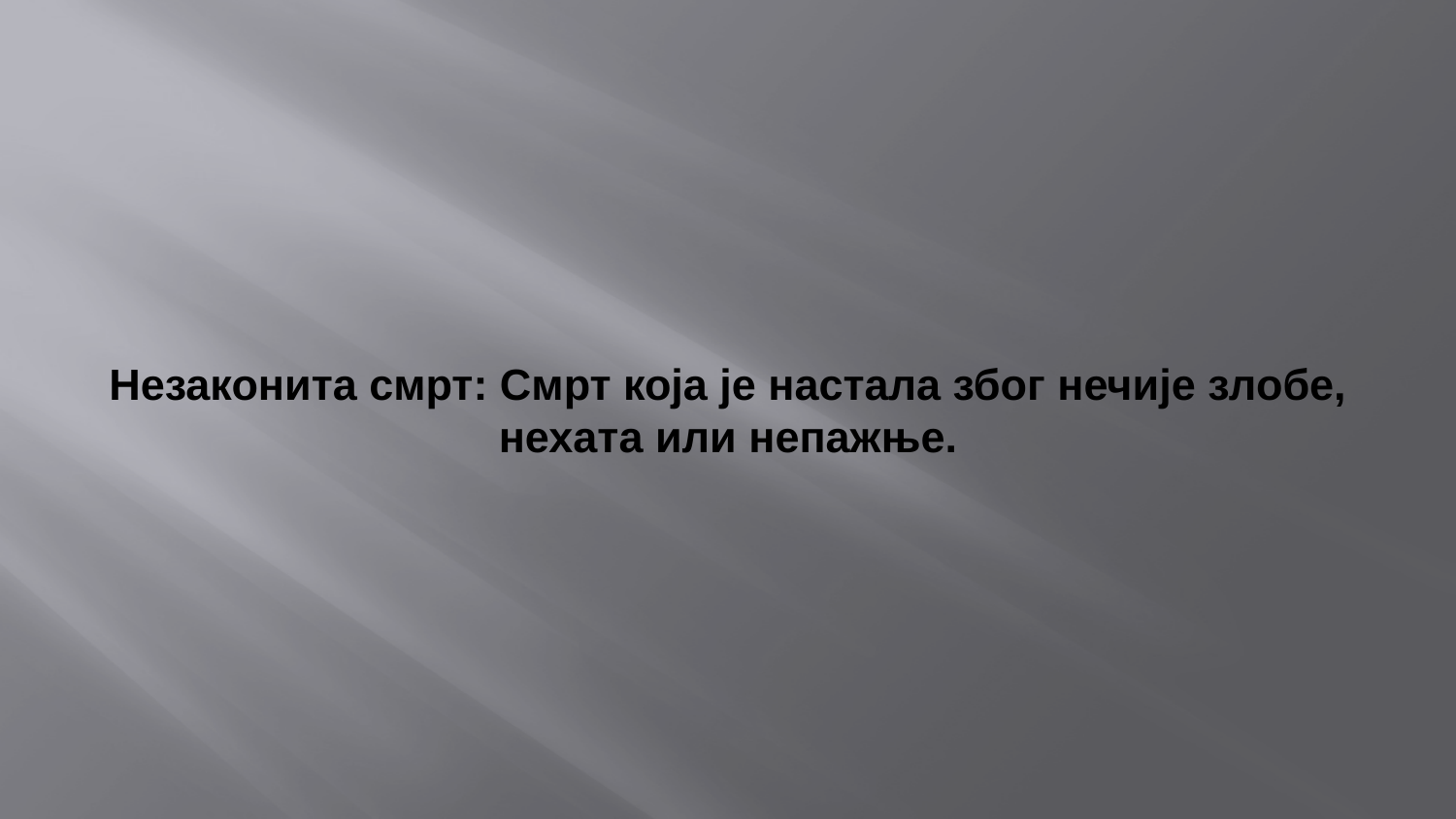

# Незаконита смрт: Смрт која је настала због нечије злобе, нехата или непажње.